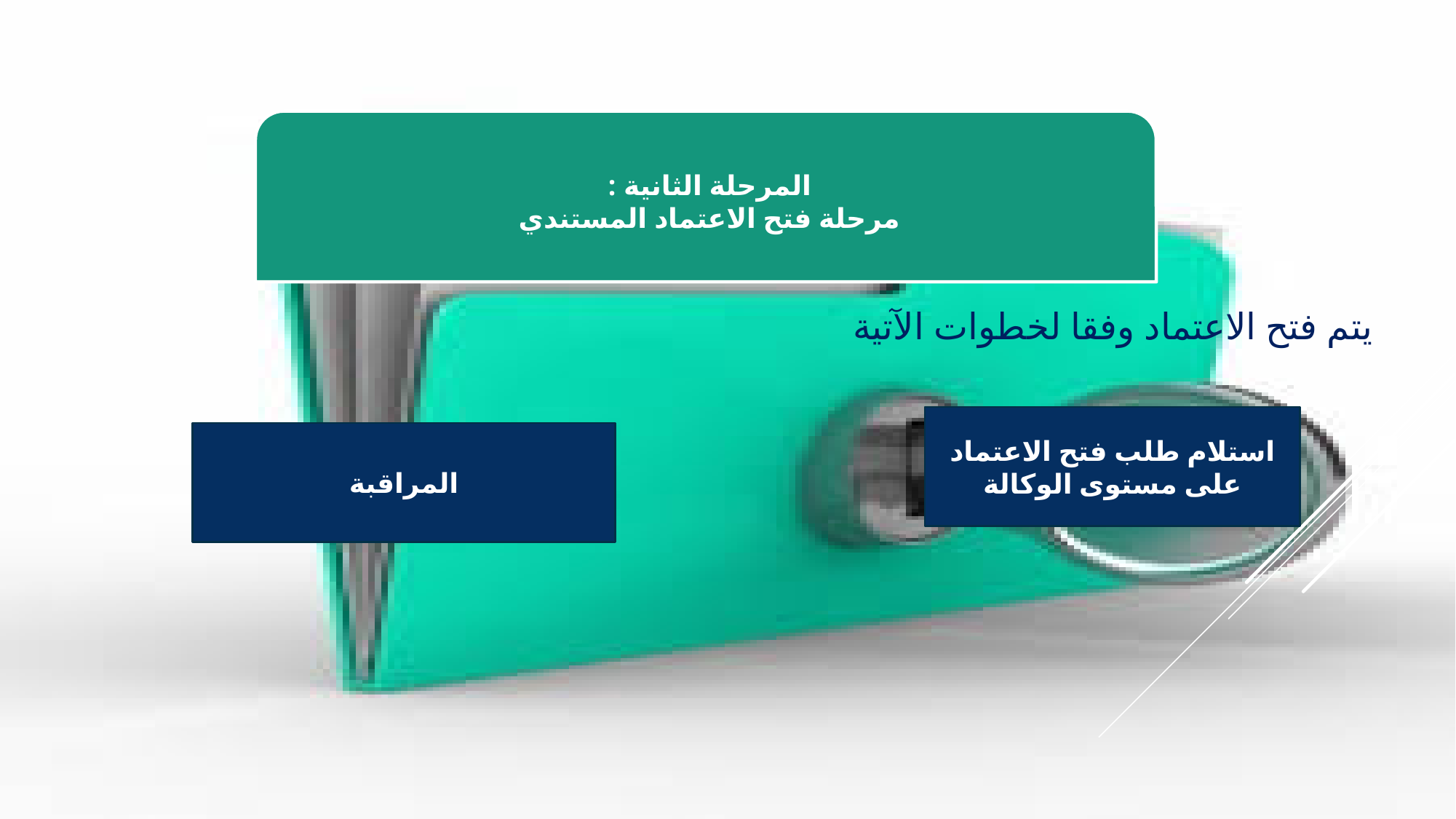

المرحلة الثانية :
مرحلة فتح الاعتماد المستندي
يتم فتح الاعتماد وفقا لخطوات الآتية
استلام طلب فتح الاعتماد على مستوى الوكالة
المراقبة